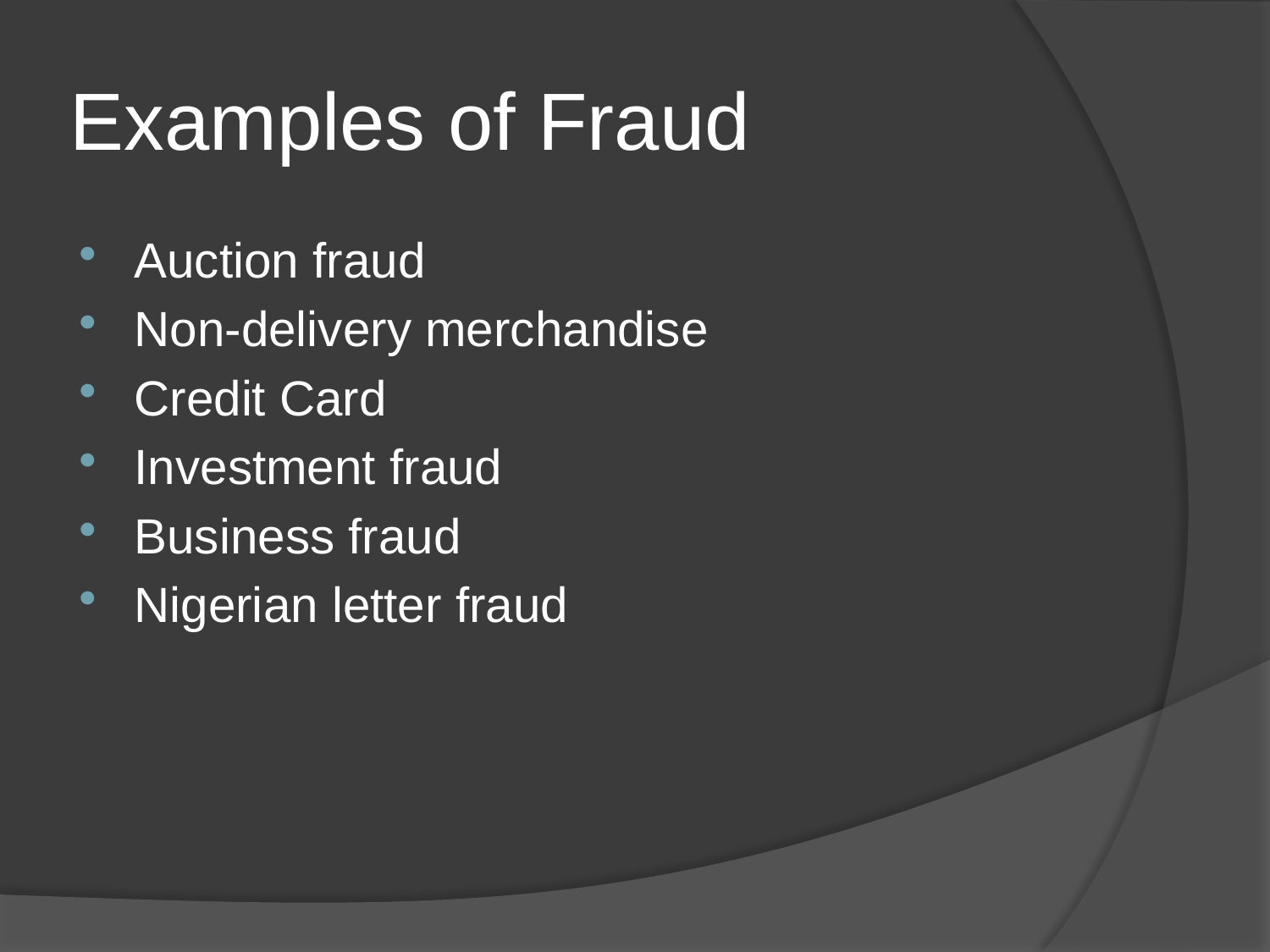

# Examples of Fraud
Auction fraud
Non-delivery merchandise
Credit Card
Investment fraud
Business fraud
Nigerian letter fraud